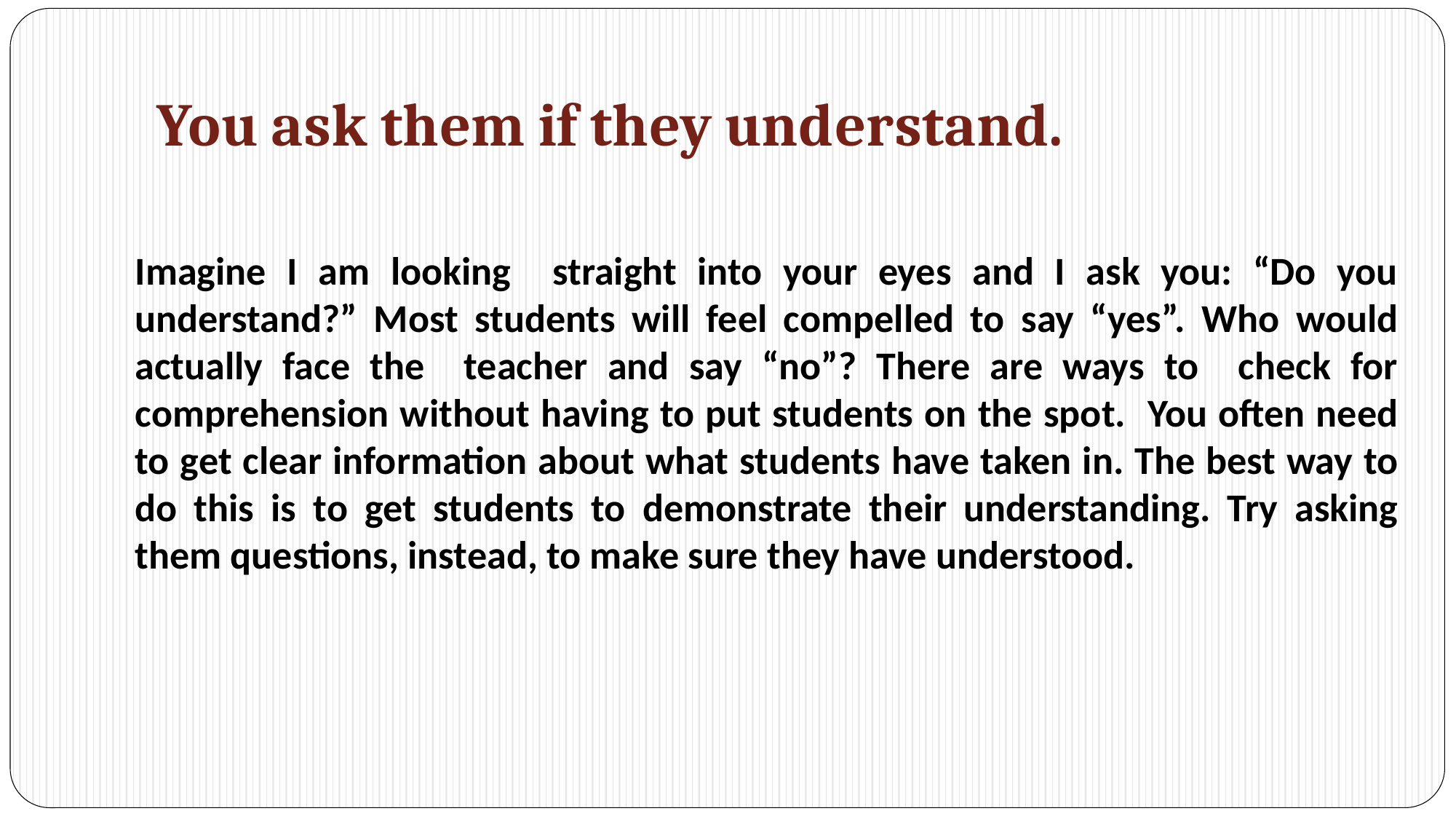

# You ask them if they understand.
Imagine I am looking  straight into your eyes and I ask you: “Do you understand?” Most students will feel compelled to say “yes”. Who would actually face the  teacher and say “no”? There are ways to  check for comprehension without having to put students on the spot.  You often need to get clear information about what students have taken in. The best way to do this is to get students to demonstrate their understanding. Try asking them questions, instead, to make sure they have understood.